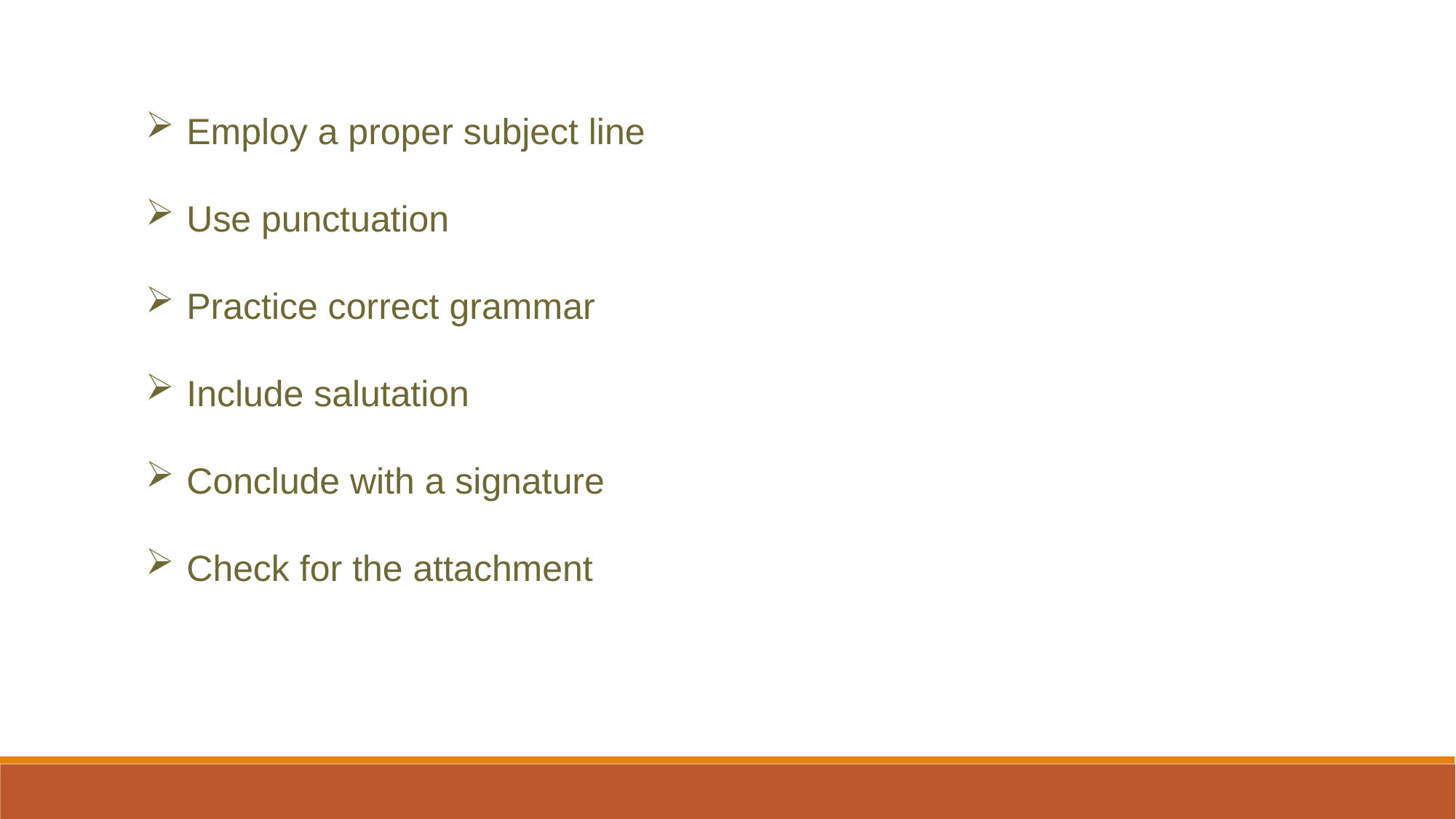

Employ a proper subject line

Use punctuation

Practice correct grammar

Include salutation

Conclude with a signature

Check for the attachment